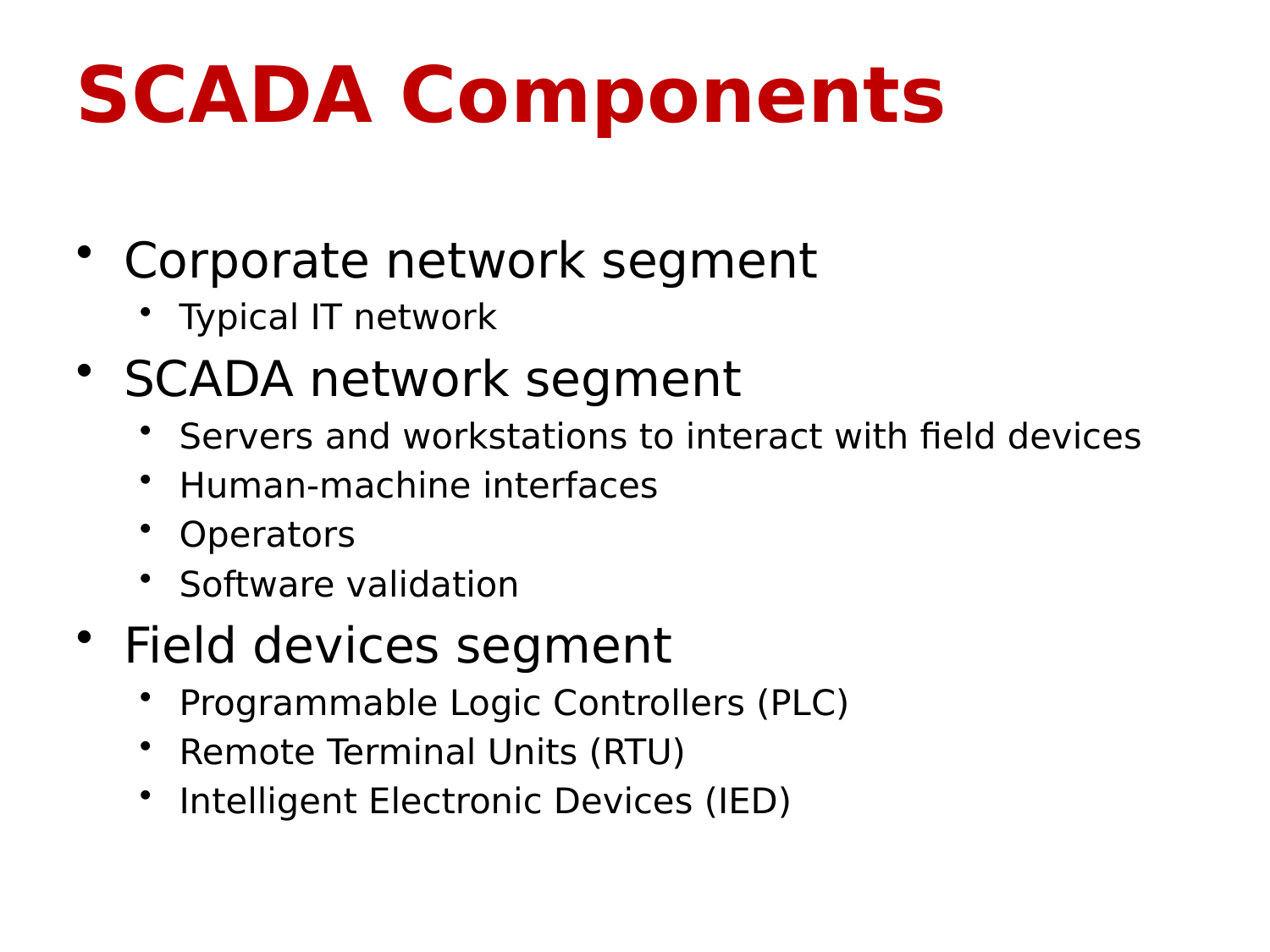

# SCADA Components
Corporate network segment
Typical IT network
SCADA network segment
Servers and workstations to interact with field devices
Human-machine interfaces
Operators
Software validation
Field devices segment
Programmable Logic Controllers (PLC)
Remote Terminal Units (RTU)
Intelligent Electronic Devices (IED)